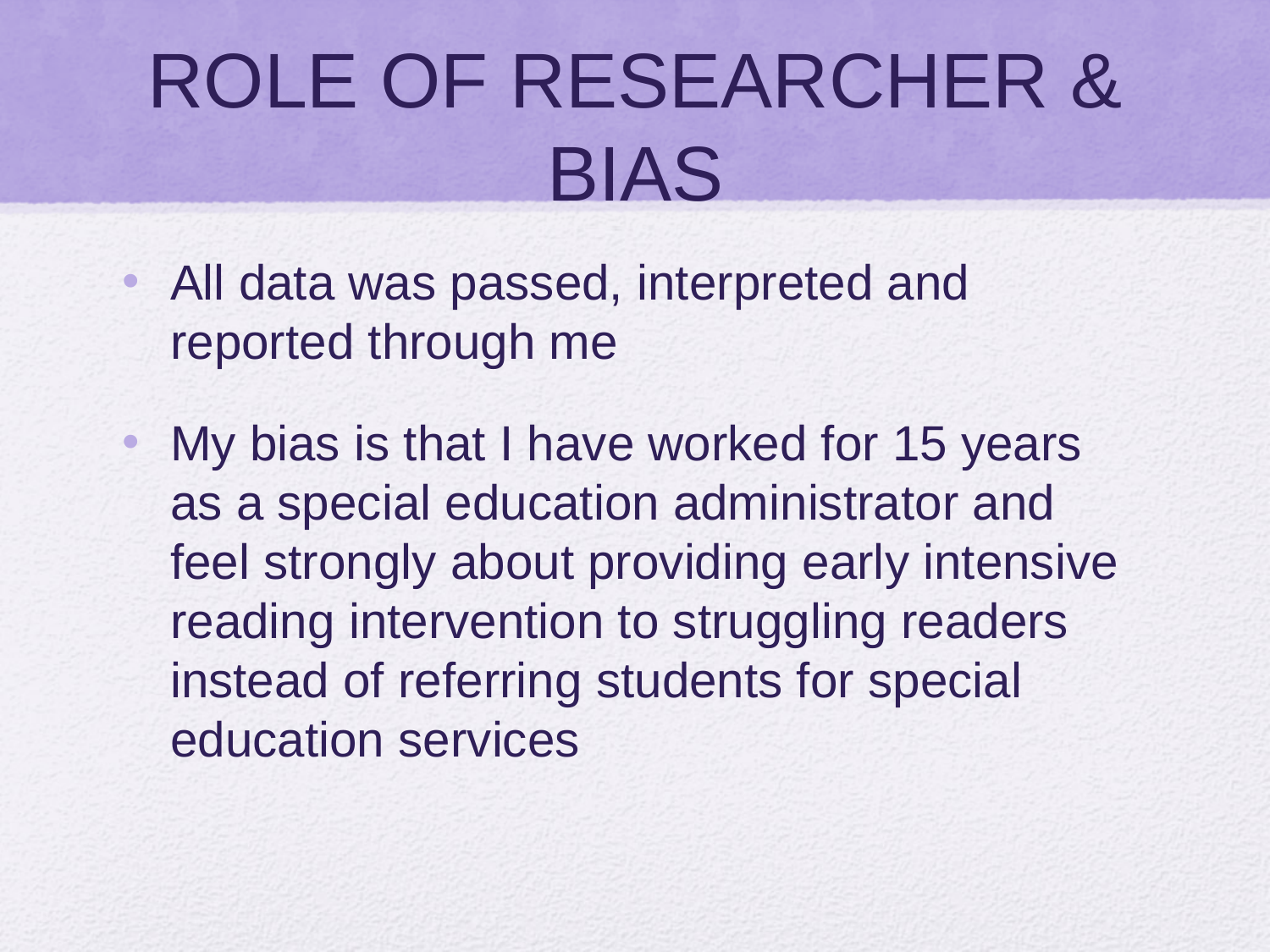

# ROLE OF RESEARCHER & BIAS
All data was passed, interpreted and reported through me
My bias is that I have worked for 15 years as a special education administrator and feel strongly about providing early intensive reading intervention to struggling readers instead of referring students for special education services